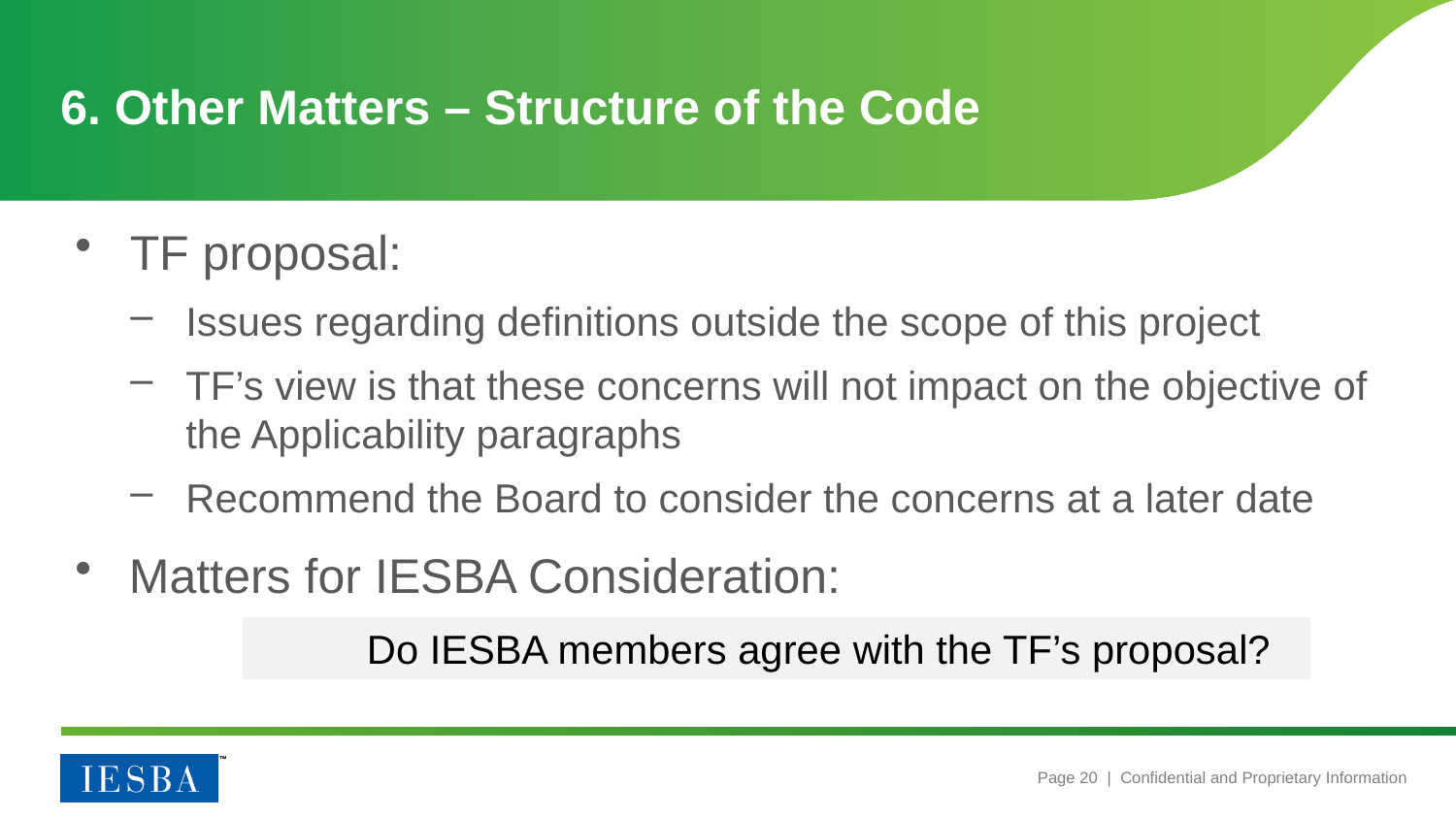

# 6. Other Matters – Structure of the Code
TF proposal:
Issues regarding definitions outside the scope of this project
TF’s view is that these concerns will not impact on the objective of the Applicability paragraphs
Recommend the Board to consider the concerns at a later date
Matters for IESBA Consideration:
Do IESBA members agree with the TF’s proposal?